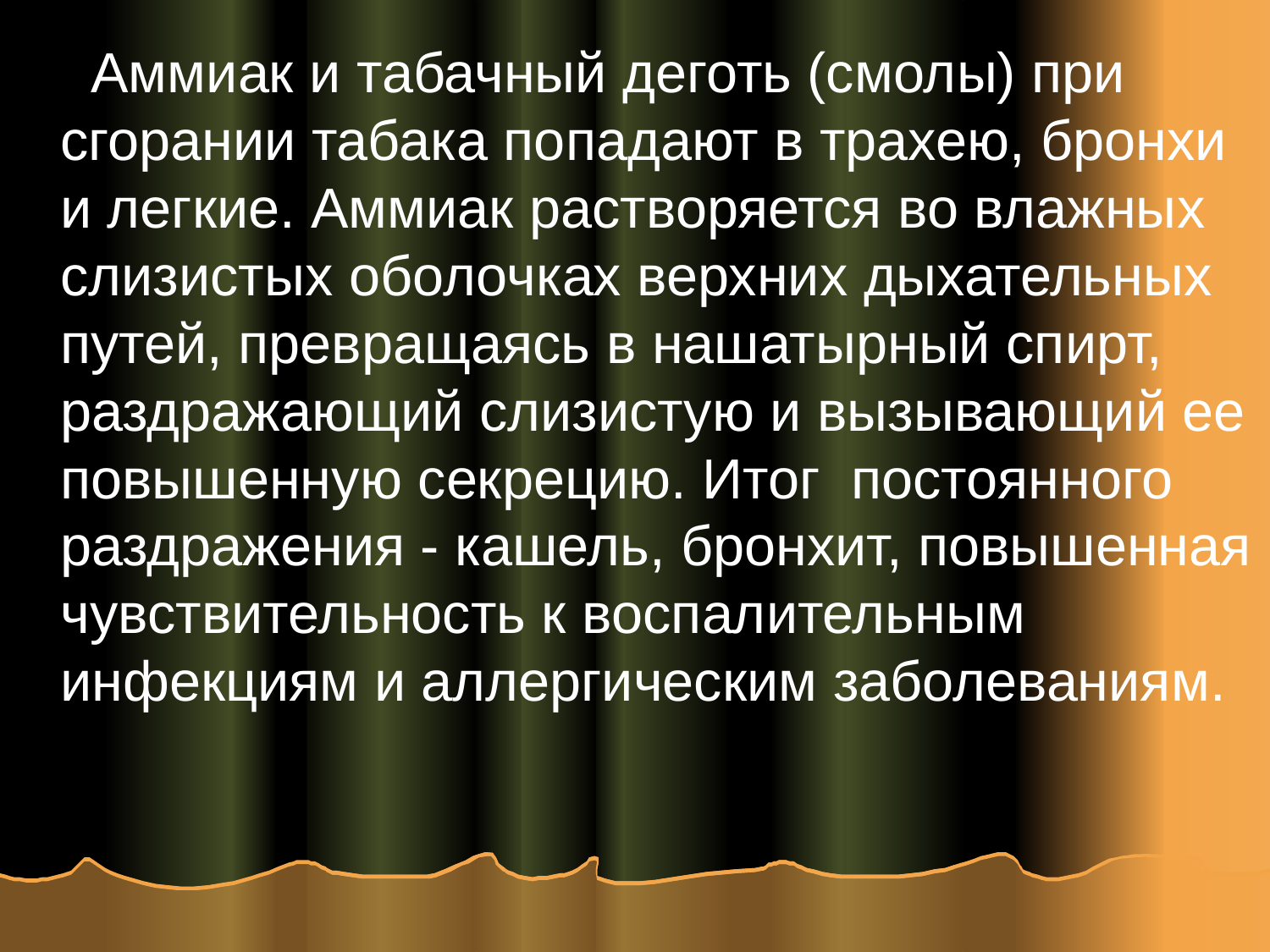

Аммиак и табачный деготь (смолы) при сгорании табака попадают в трахею, бронхи и легкие. Аммиак растворяется во влажных слизистых оболочках верхних дыхательных путей, превращаясь в нашатырный спирт, раздражающий слизистую и вызывающий ее повышенную секрецию. Итог  постоянного раздражения - кашель, бронхит, повышенная чувствительность к воспалительным инфекциям и аллергическим заболеваниям.